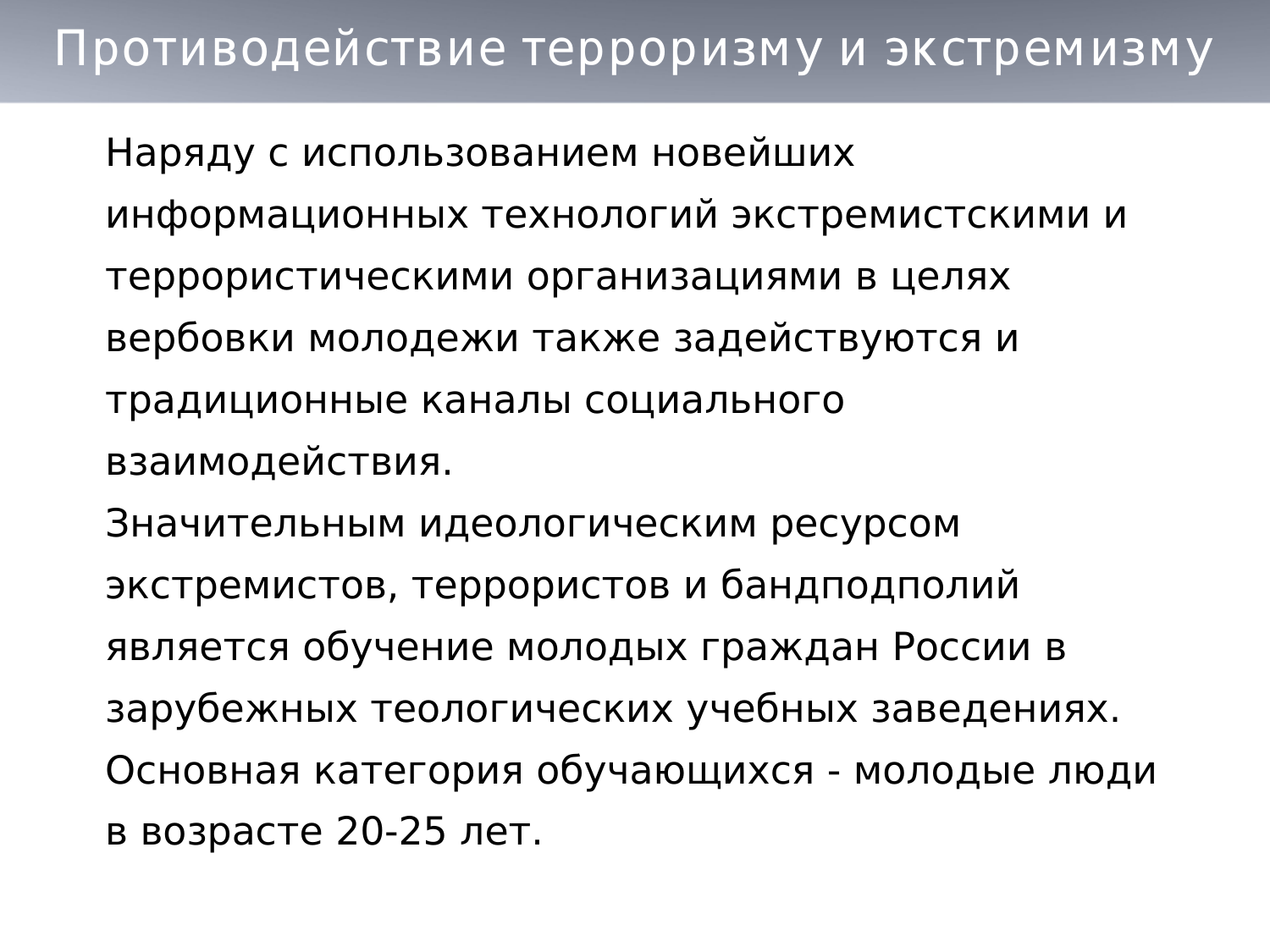

# Противодействие терроризму и экстремизму
Наряду с использованием новейших информационных технологий экстремистскими и террористическими организациями в целях вербовки молодежи также задействуются и традиционные каналы социального взаимодействия.
Значительным идеологическим ресурсом экстремистов, террористов и бандподполий является обучение молодых граждан России в зарубежных теологических учебных заведениях. Основная категория обучающихся - молодые люди в возрасте 20-25 лет.